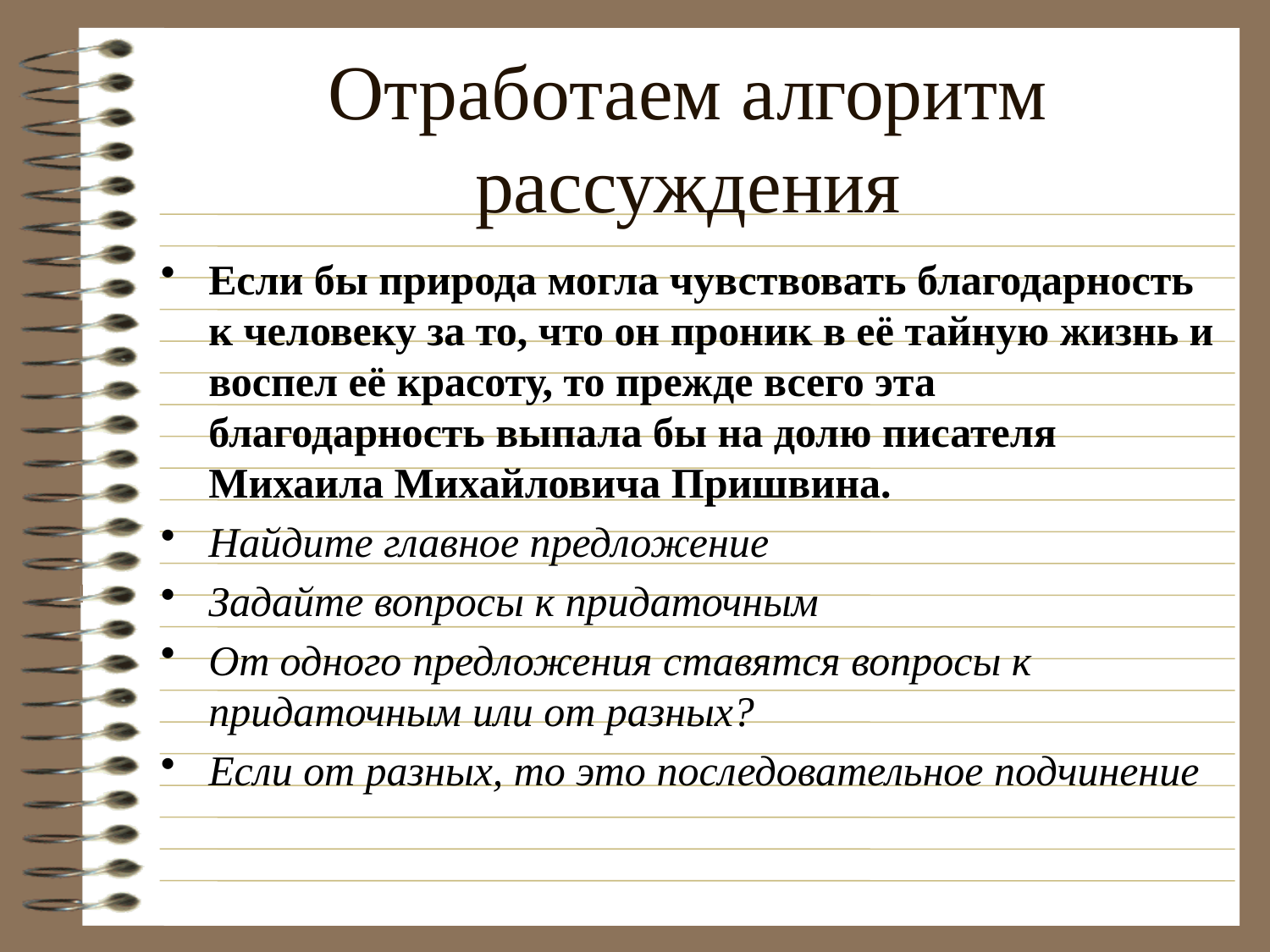

# Отработаем алгоритм рассуждения
Если бы природа могла чувствовать благодарность к человеку за то, что он проник в её тайную жизнь и воспел её красоту, то прежде всего эта благодарность выпала бы на долю писателя Михаила Михайловича Пришвина.
Найдите главное предложение
Задайте вопросы к придаточным
От одного предложения ставятся вопросы к придаточным или от разных?
Если от разных, то это последовательное подчинение